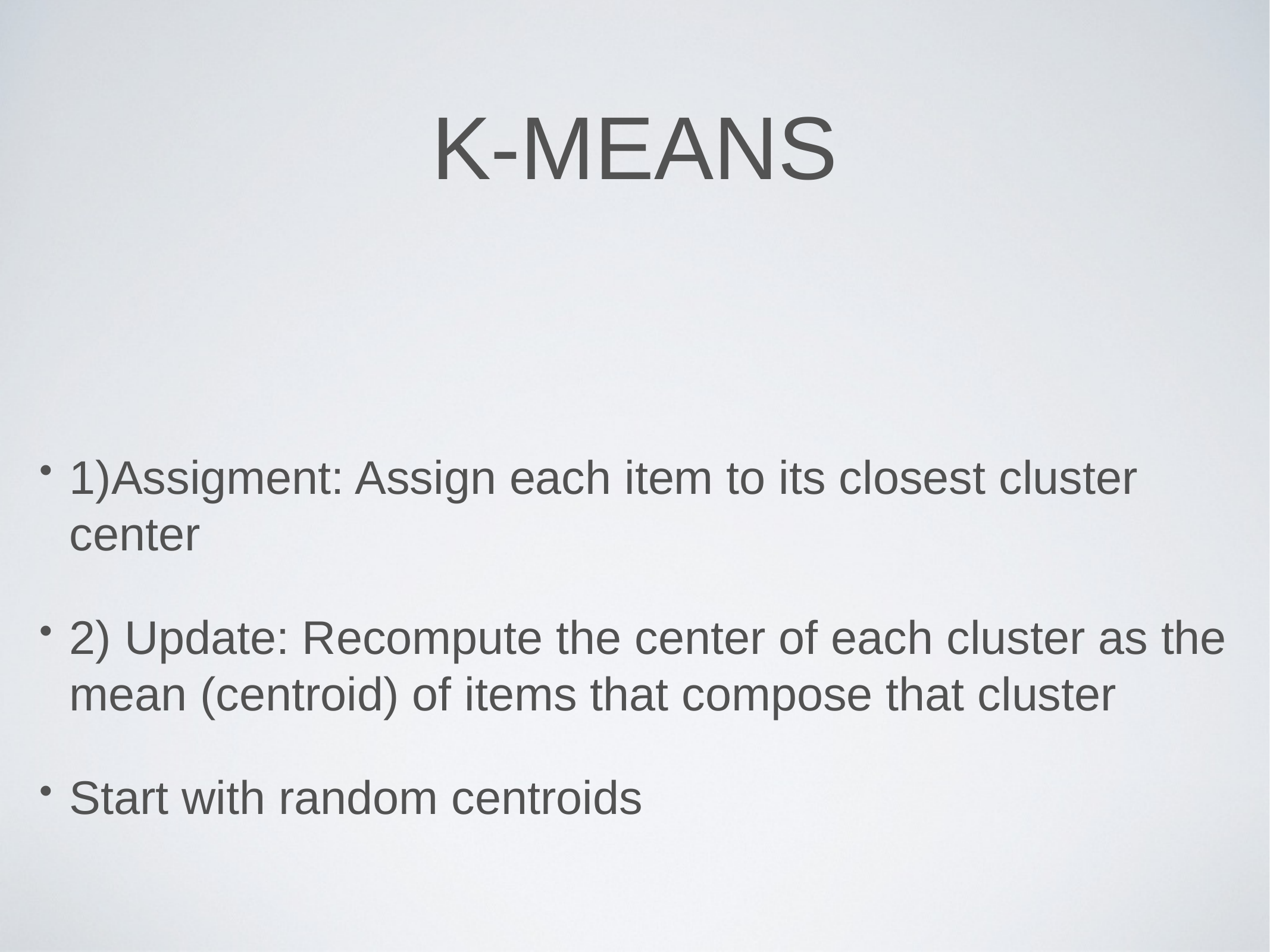

16
# K-means
1)Assigment: Assign each item to its closest cluster center
2) Update: Recompute the center of each cluster as the mean (centroid) of items that compose that cluster
Start with random centroids